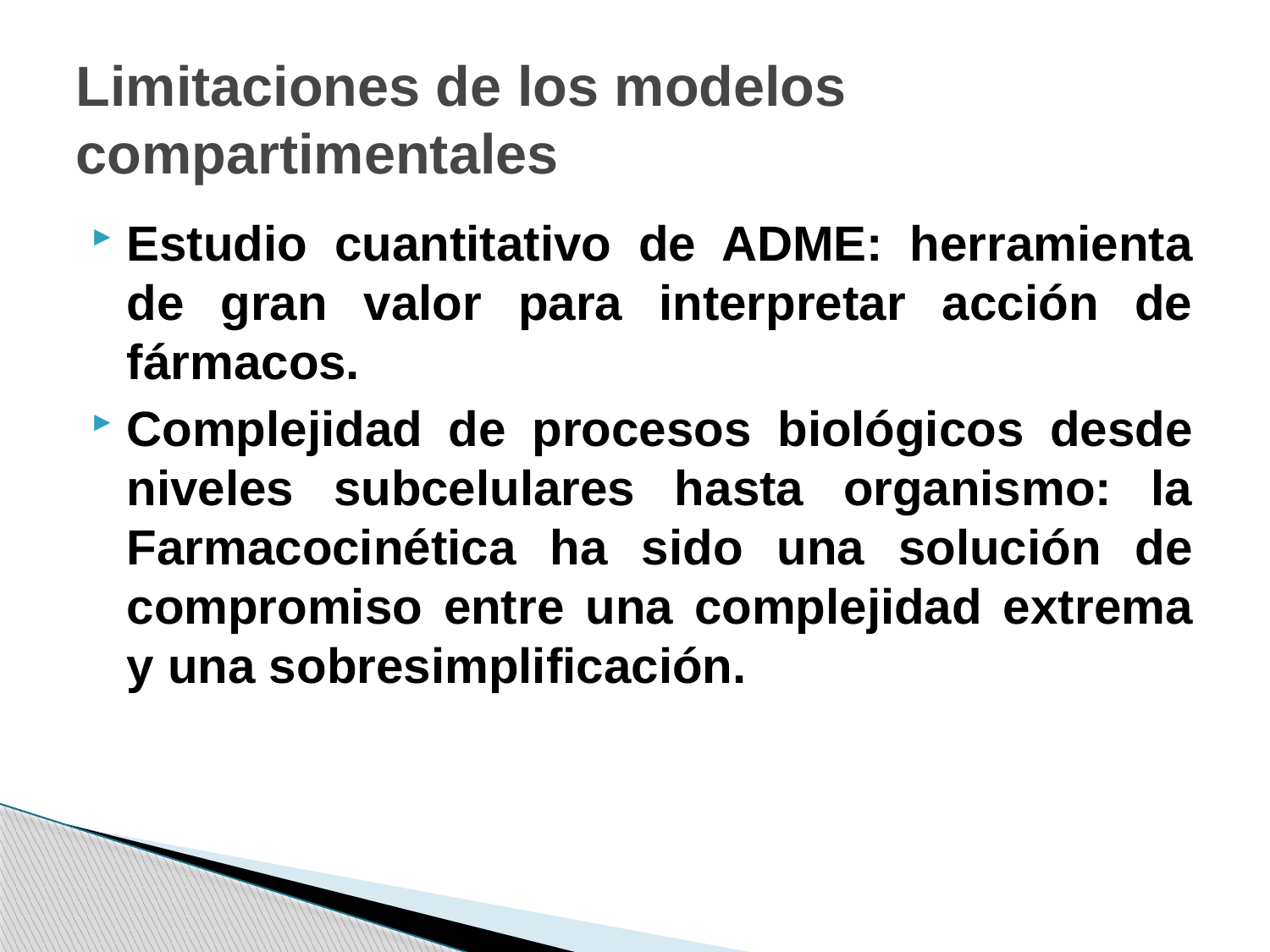

# Limitaciones de los modelos compartimentales
Estudio cuantitativo de ADME: herramienta de gran valor para interpretar acción de fármacos.
Complejidad de procesos biológicos desde niveles subcelulares hasta organismo: la Farmacocinética ha sido una solución de compromiso entre una complejidad extrema y una sobresimplificación.